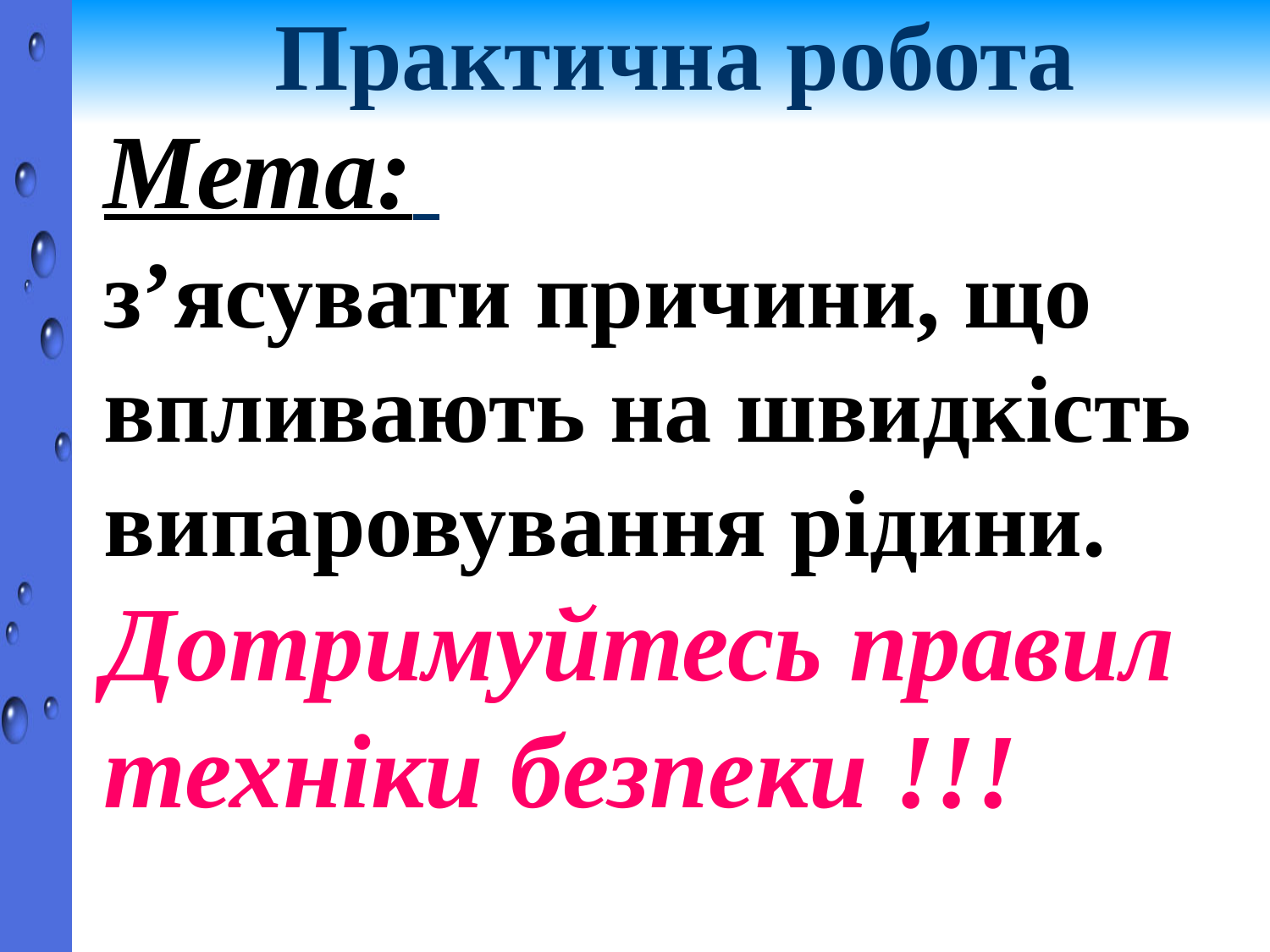

Практична робота
Мета:
з’ясувати причини, що впливають на швидкість випаровування рідини.
Дотримуйтесь правил техніки безпеки !!!